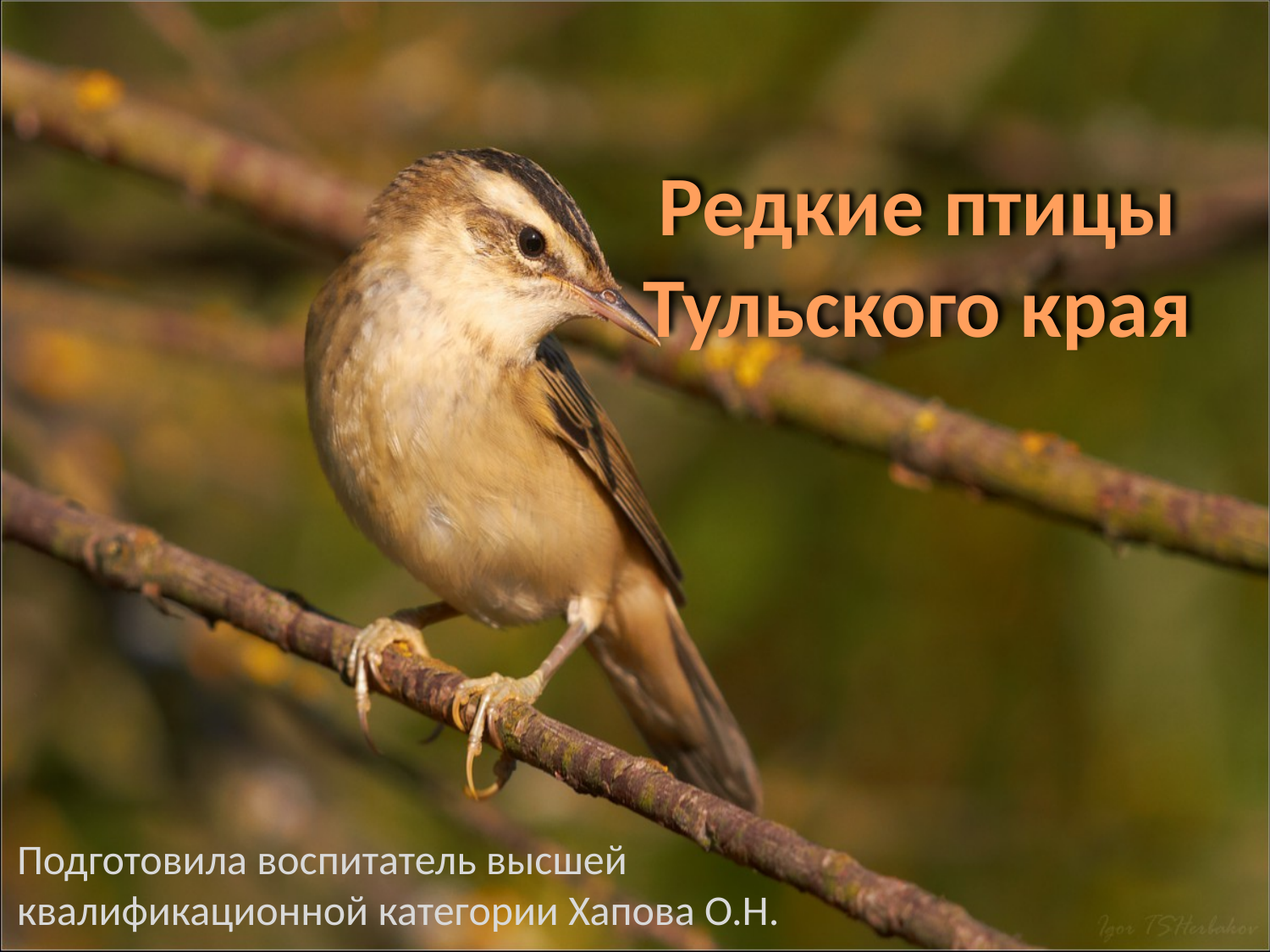

# Редкие птицы Тульского края
Подготовила воспитатель высшей квалификационной категории Хапова О.Н.